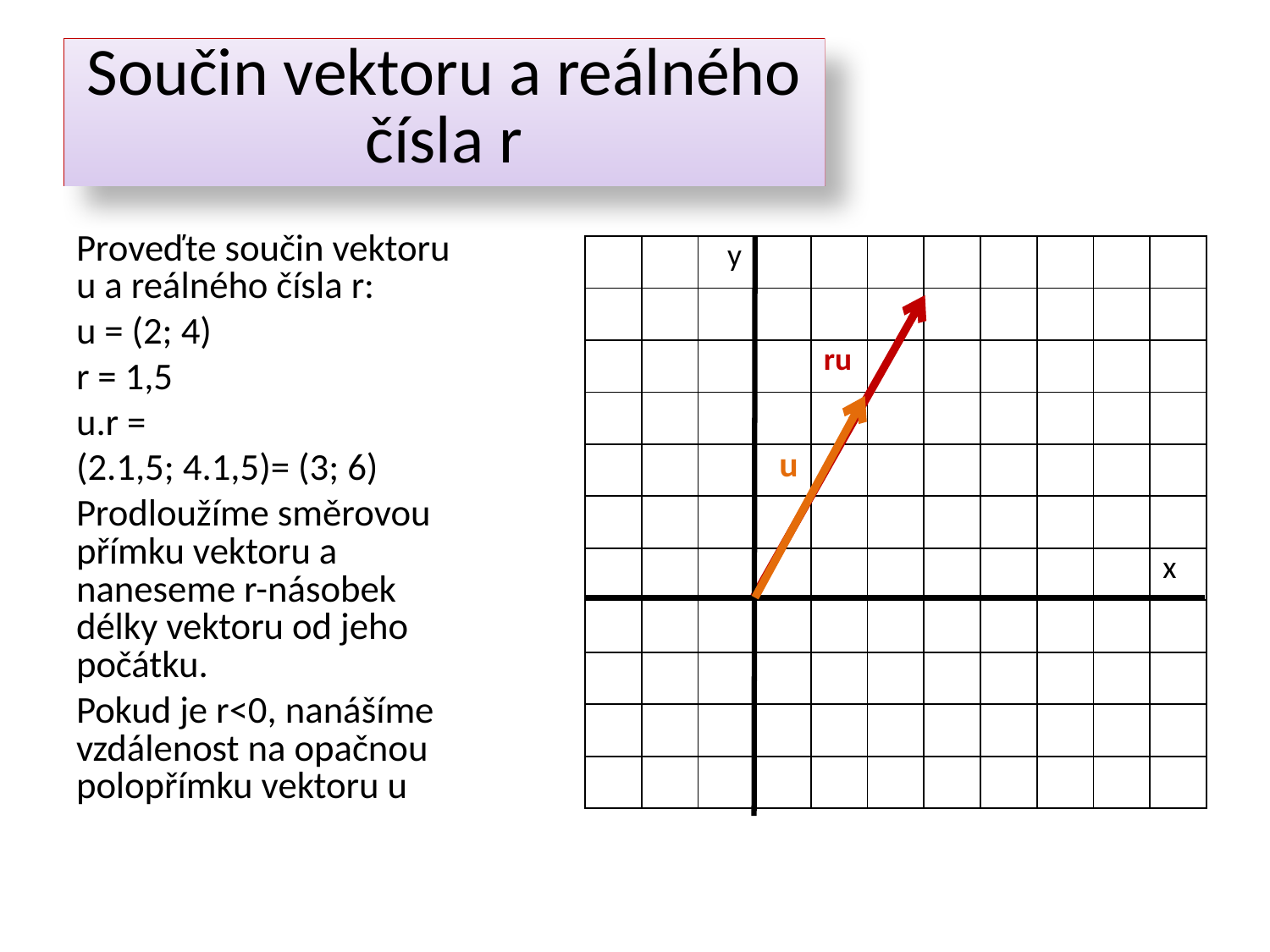

# Součin vektoru a reálného čísla r
Proveďte součin vektoru u a reálného čísla r:
u = (2; 4)
r = 1,5
u.r =
(2.1,5; 4.1,5)= (3; 6)
Prodloužíme směrovou přímku vektoru a naneseme r-násobek délky vektoru od jeho počátku.
Pokud je r˂0, nanášíme vzdálenost na opačnou polopřímku vektoru u
|  |  | y |  |  |  |  |  |  |  |  |
| --- | --- | --- | --- | --- | --- | --- | --- | --- | --- | --- |
|  |  |  |  |  |  |  |  |  |  |  |
|  |  |  |  | ru |  |  |  |  |  |  |
|  |  |  |  |  |  |  |  |  |  |  |
|  |  |  | u |  |  |  |  |  |  |  |
|  |  |  |  |  |  |  |  |  |  |  |
|  |  |  |  |  |  |  |  |  |  | x |
|  |  |  |  |  |  |  |  |  |  |  |
|  |  |  |  |  |  |  |  |  |  |  |
|  |  |  |  |  |  |  |  |  |  |  |
|  |  |  |  |  |  |  |  |  |  |  |